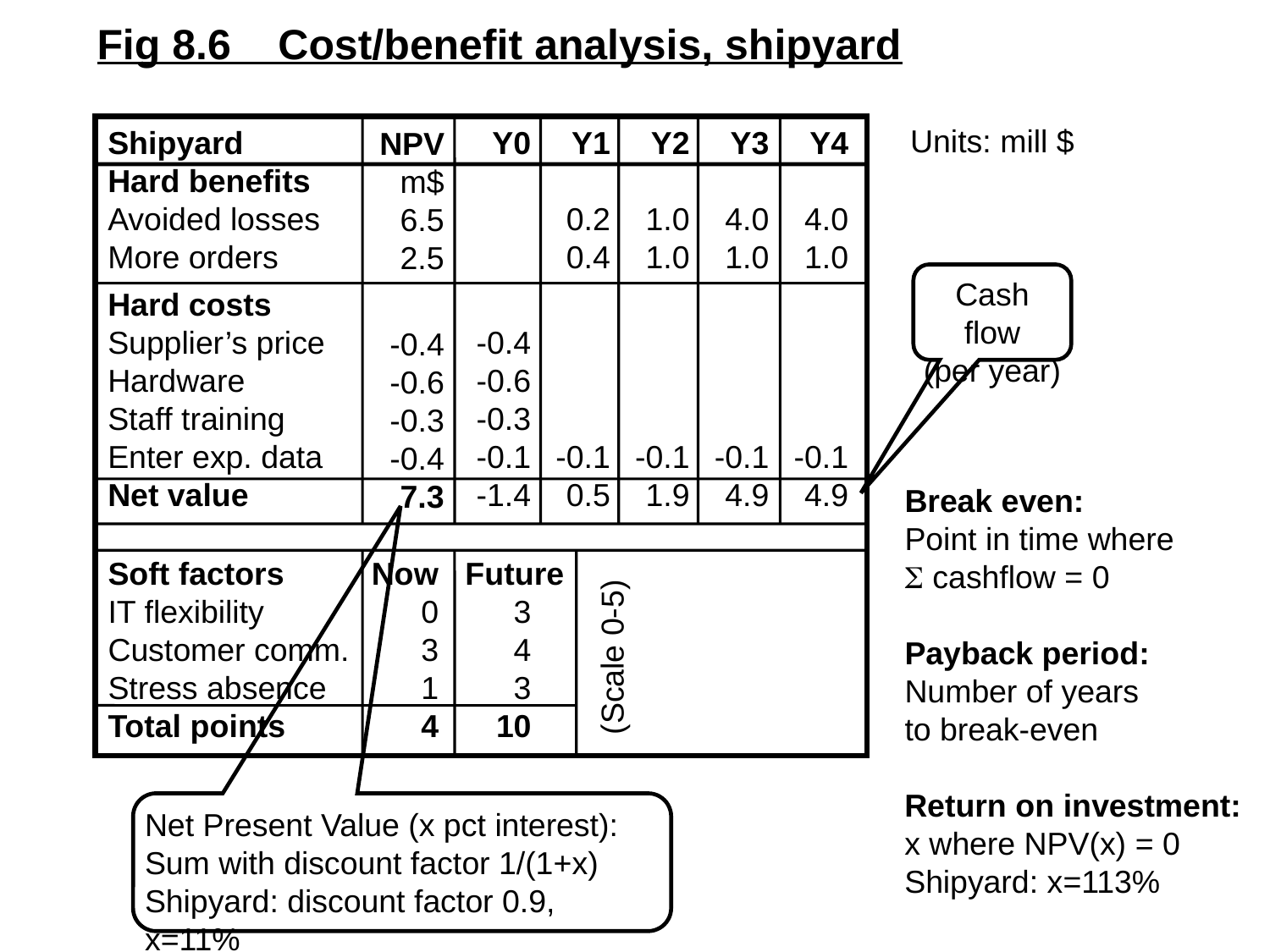

Fig 8.6    Cost/benefit analysis, shipyard
Shipyard		Y0	Y1	Y2	Y3	Y4
Hard benefits
Avoided losses			0.2	1.0	4.0	4.0
More orders			0.4	1.0	1.0	1.0
Hard costs
Supplier’s price		-0.4
Hardware		-0.6
Staff training		-0.3
Enter exp. data		-0.1	-0.1	-0.1	-0.1	-0.1
Net value		-1.4	0.5	1.9	4.9	4.9

Units: mill $
	NPV
	m$
	6.5
	2.5

	-0.4
	-0.6
	-0.3
	-0.4
	7.3

Cash flow
(per year)

Break even:
Point in time where
Σ cashflow = 0

Payback period:
Number of years
to break-even

Soft factors	Now	   Future
IT flexibility	0	3
Customer comm.	3	4
Stress absence	1	3
Total points	4	10

(Scale 0-5)

Return on investment:
x where NPV(x) = 0
Shipyard: x=113%
Net Present Value (x pct interest):
Sum with discount factor 1/(1+x)
Shipyard: discount factor 0.9, x=11%